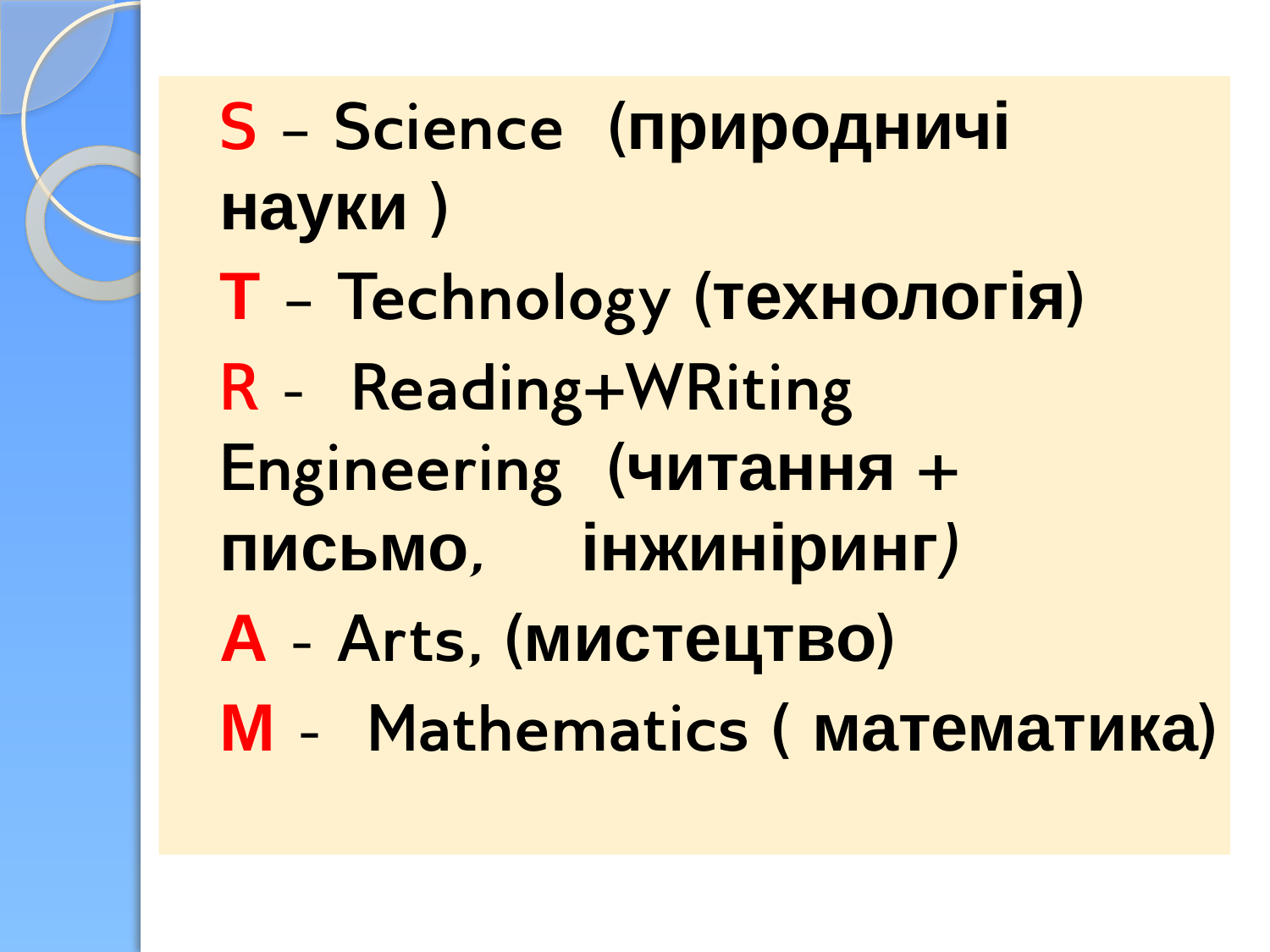

S – Science  (природничі науки )
	Т – Technology (технологія)
	R -  Reading+WRiting Engineering  (читання + письмо, 				інжиніринг)
	А - Arts, (мистецтво)
	М -  Mathematics ( математика)